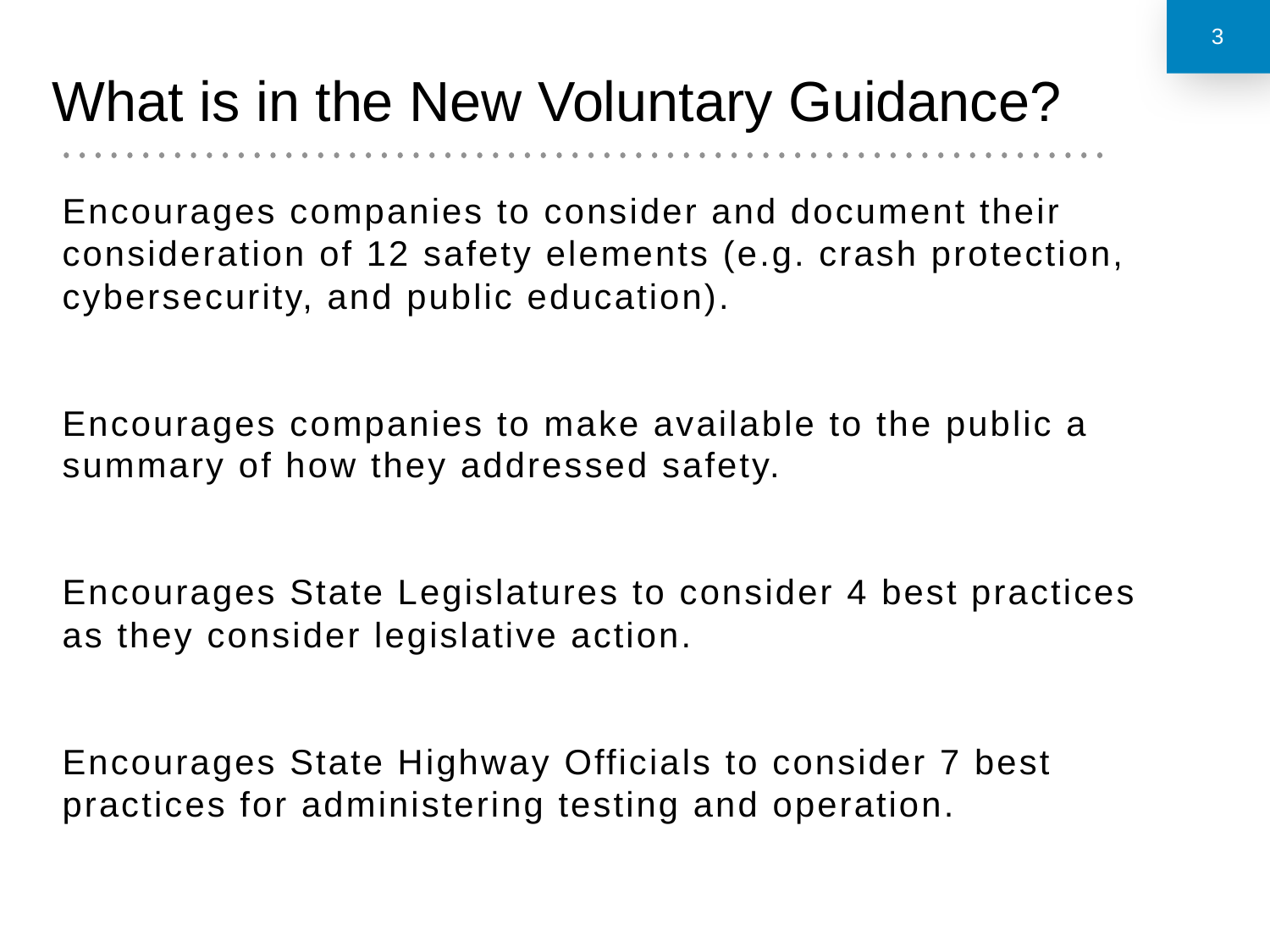

3
What is in the New Voluntary Guidance?

Encourages companies to consider and document their consideration of 12 safety elements (e.g. crash protection, cybersecurity, and public education).

Encourages companies to make available to the public a summary of how they addressed safety.

Encourages State Legislatures to consider 4 best practices as they consider legislative action.

Encourages State Highway Officials to consider 7 best practices for administering testing and operation.